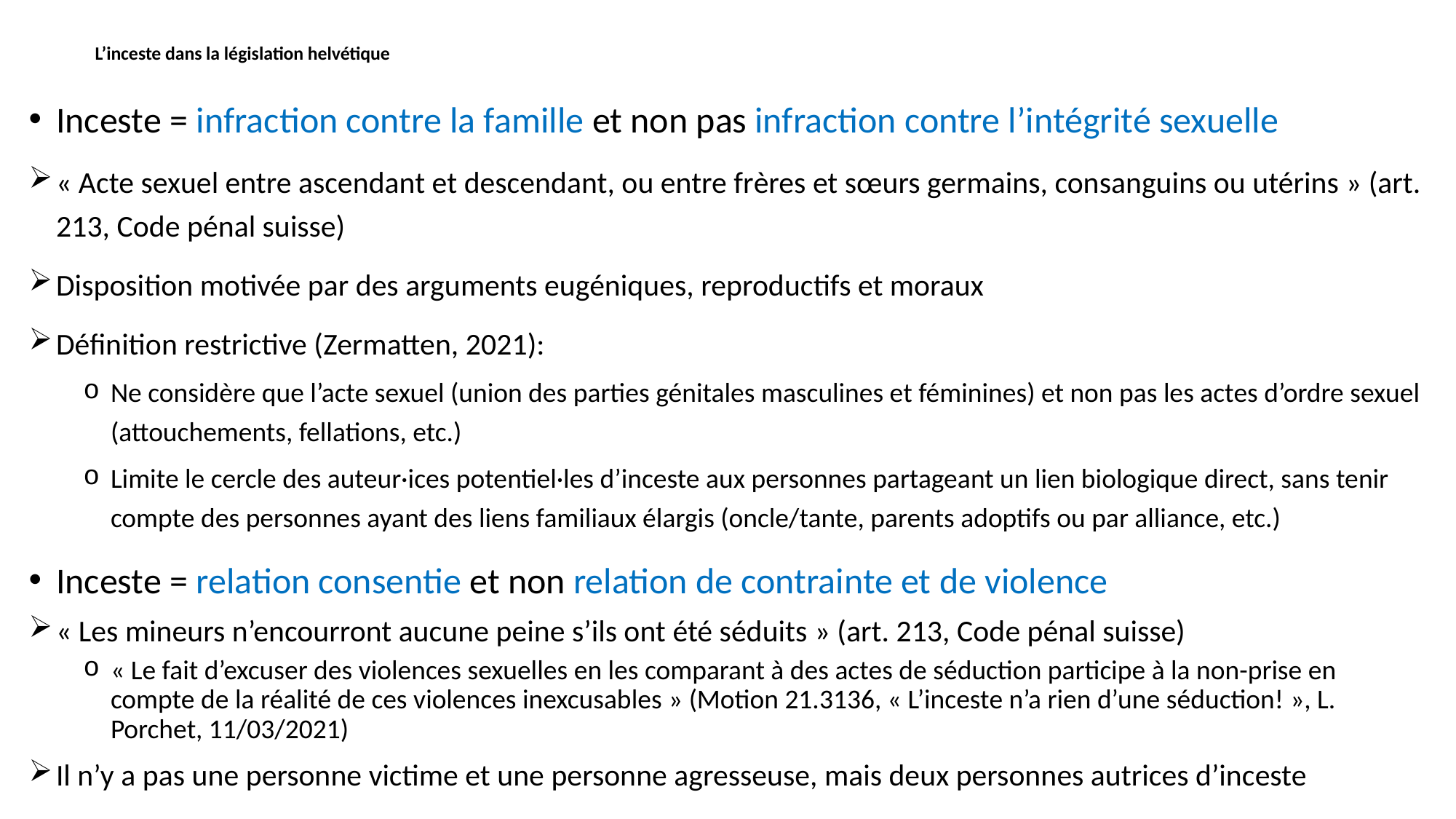

# L’inceste dans la législation helvétique
Inceste = infraction contre la famille et non pas infraction contre l’intégrité sexuelle
« Acte sexuel entre ascendant et descendant, ou entre frères et sœurs germains, consanguins ou utérins » (art. 213, Code pénal suisse)
Disposition motivée par des arguments eugéniques, reproductifs et moraux
Définition restrictive (Zermatten, 2021):
Ne considère que l’acte sexuel (union des parties génitales masculines et féminines) et non pas les actes d’ordre sexuel (attouchements, fellations, etc.)
Limite le cercle des auteur·ices potentiel·les d’inceste aux personnes partageant un lien biologique direct, sans tenir compte des personnes ayant des liens familiaux élargis (oncle/tante, parents adoptifs ou par alliance, etc.)
Inceste = relation consentie et non relation de contrainte et de violence
« Les mineurs n’encourront aucune peine s’ils ont été séduits » (art. 213, Code pénal suisse)
« Le fait d’excuser des violences sexuelles en les comparant à des actes de séduction participe à la non-prise en compte de la réalité de ces violences inexcusables » (Motion 21.3136, « L’inceste n’a rien d’une séduction! », L. Porchet, 11/03/2021)
Il n’y a pas une personne victime et une personne agresseuse, mais deux personnes autrices d’inceste